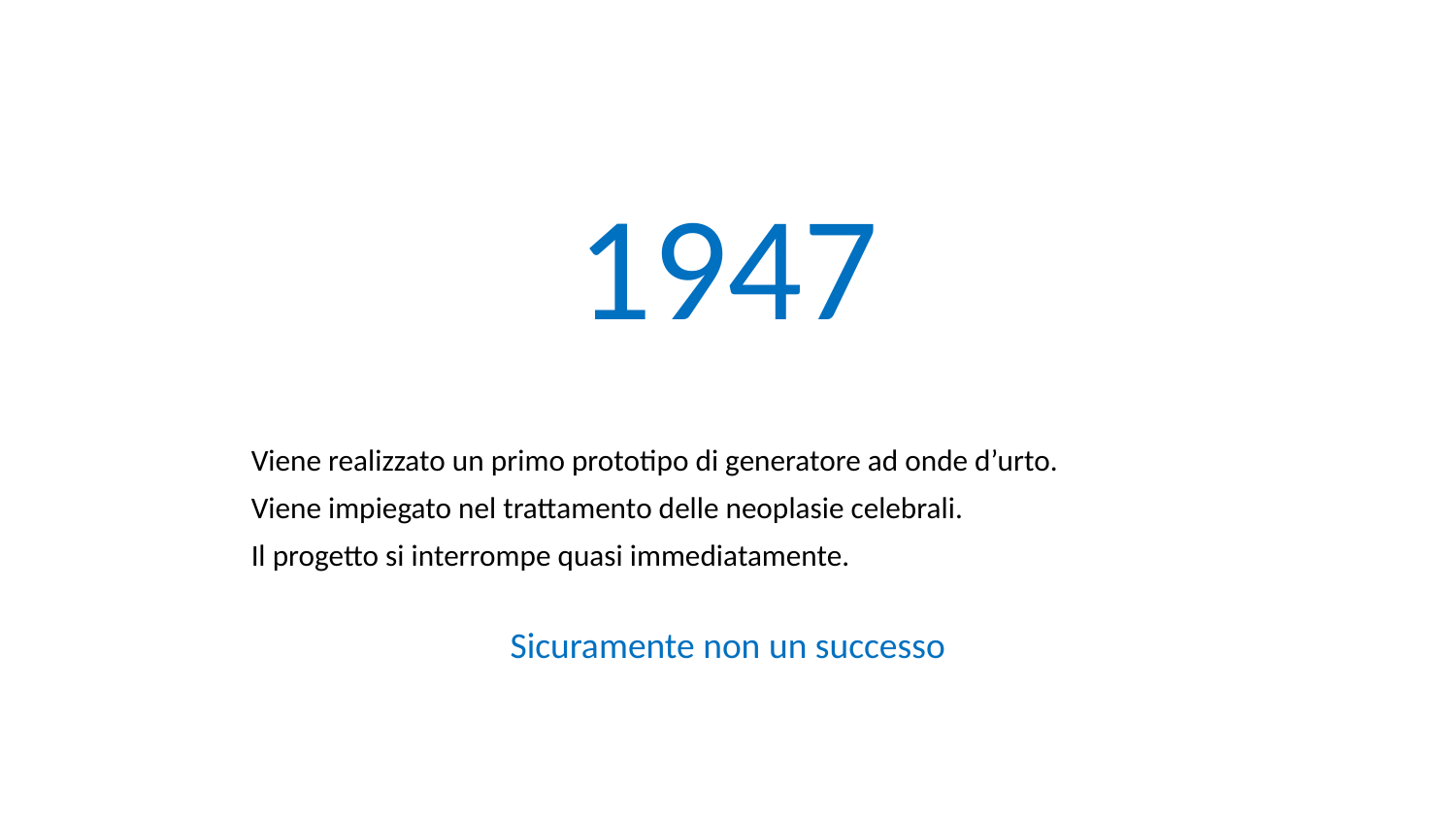

# 1947
Viene realizzato un primo prototipo di generatore ad onde d’urto.
Viene impiegato nel trattamento delle neoplasie celebrali.
Il progetto si interrompe quasi immediatamente.
Sicuramente non un successo